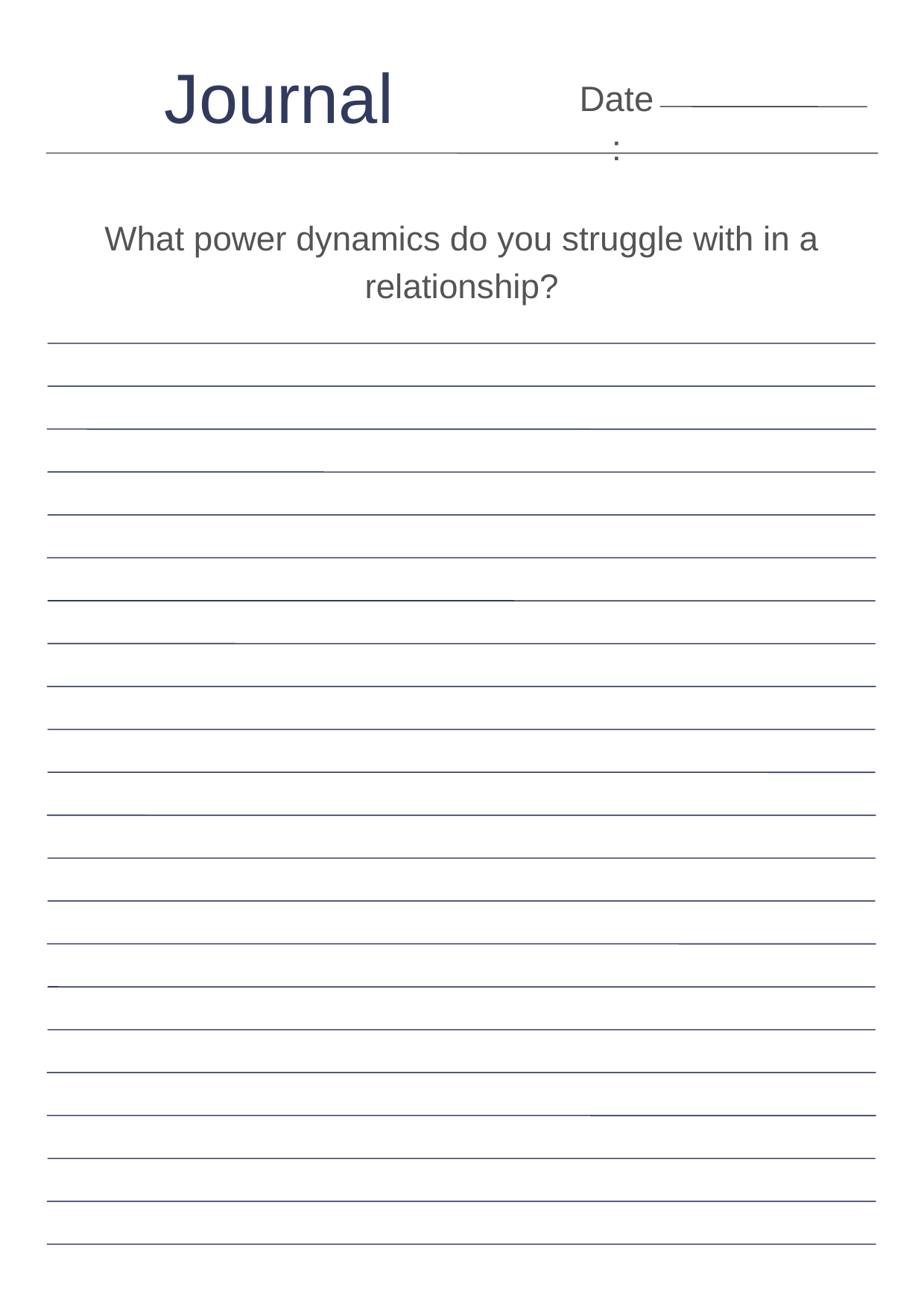

Journal
Date:

What power dynamics do you struggle with in a relationship?